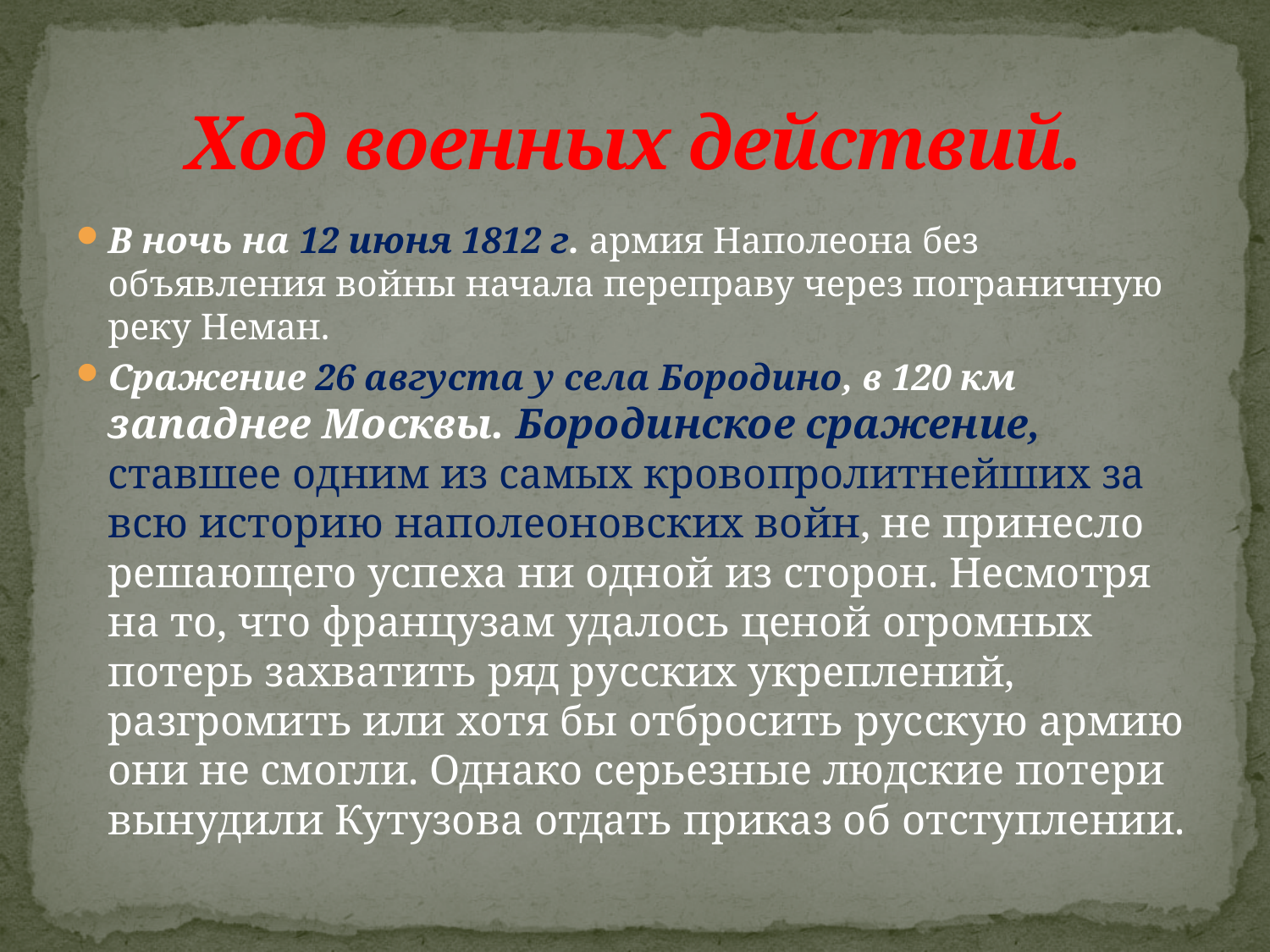

# Ход военных действий.
В ночь на 12 июня 1812 г. армия Наполеона без объявления войны начала переправу через пограничную реку Неман.
Сражение 26 августа у села Бородино, в 120 км западнее Москвы. Бородинское сражение, ставшее одним из самых кровопролитнейших за всю историю наполеоновских войн, не принесло решающего успеха ни одной из сторон. Несмотря на то, что французам удалось ценой огромных потерь захватить ряд русских укреплений, разгромить или хотя бы отбросить русскую армию они не смогли. Однако серьезные людские потери вынудили Кутузова отдать приказ об отступлении.